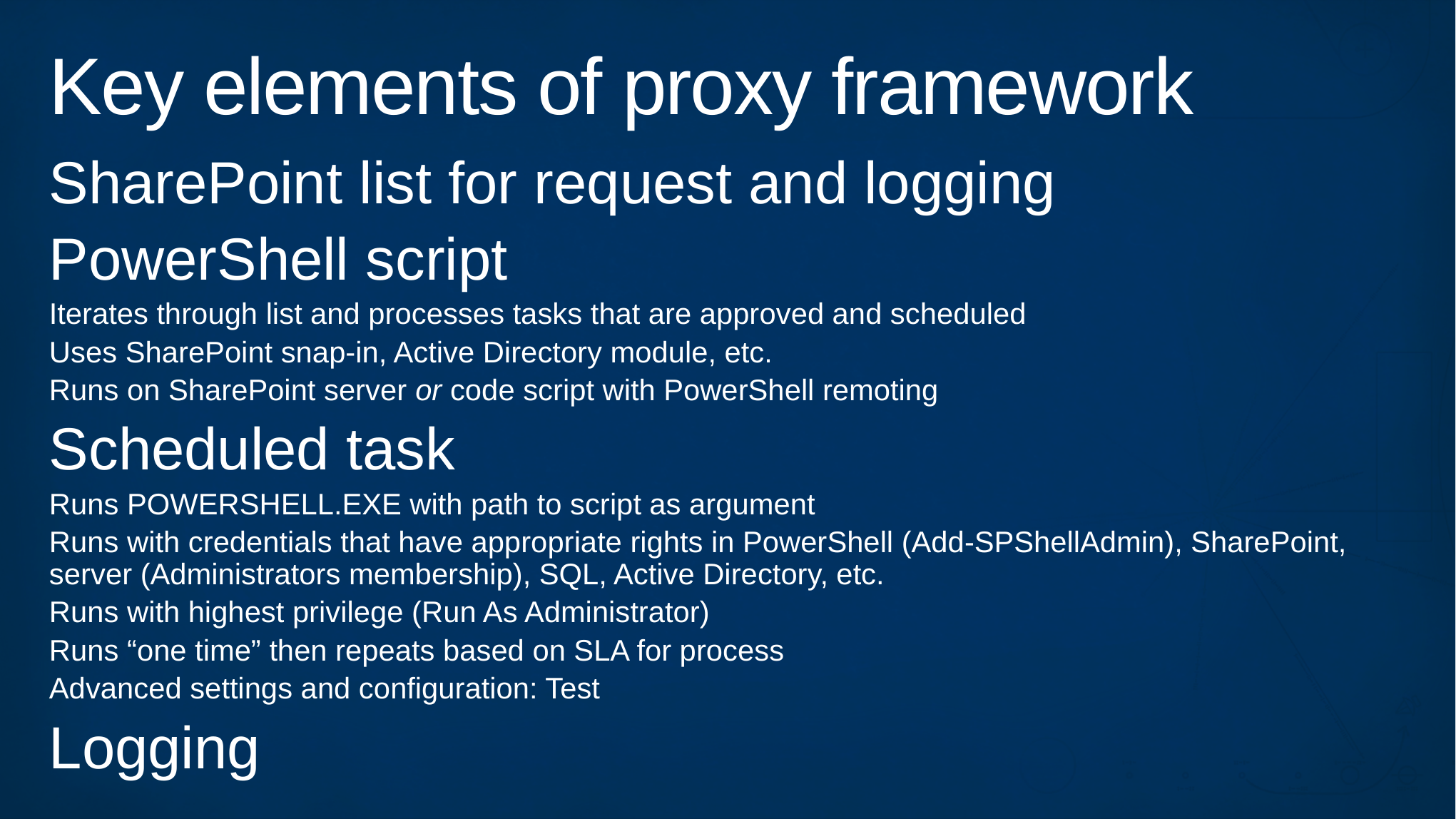

# Key elements of proxy framework
SharePoint list for request and logging
PowerShell script
Iterates through list and processes tasks that are approved and scheduled
Uses SharePoint snap-in, Active Directory module, etc.
Runs on SharePoint server or code script with PowerShell remoting
Scheduled task
Runs POWERSHELL.EXE with path to script as argument
Runs with credentials that have appropriate rights in PowerShell (Add-SPShellAdmin), SharePoint, server (Administrators membership), SQL, Active Directory, etc.
Runs with highest privilege (Run As Administrator)
Runs “one time” then repeats based on SLA for process
Advanced settings and configuration: Test
Logging